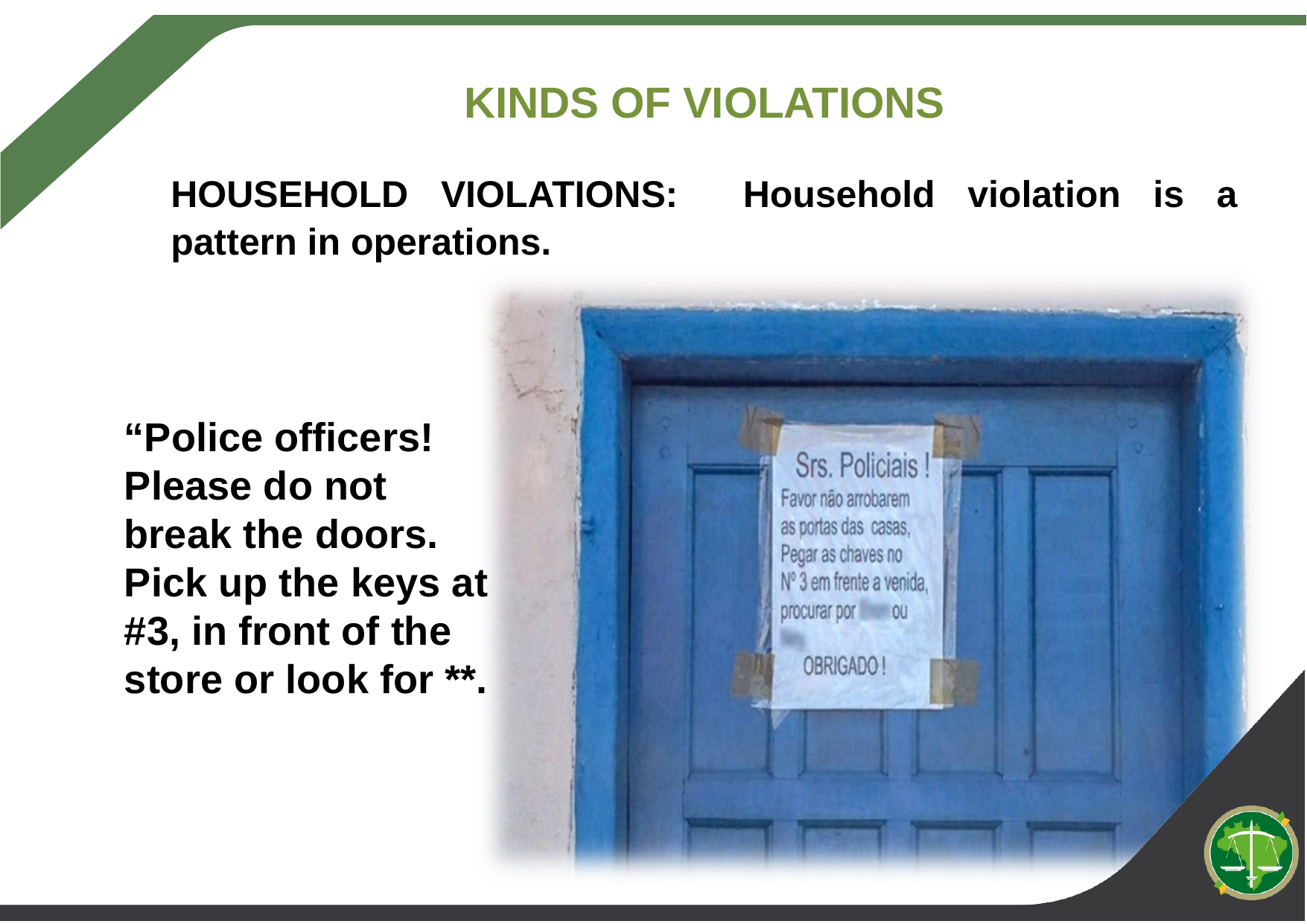

KINDS OF VIOLATIONS

HOUSEHOLD VIOLATIONS:  Household violation is a pattern in operations.

“Police officers! Please do not break the doors. Pick up the keys at #3, in front of the store or look for **.